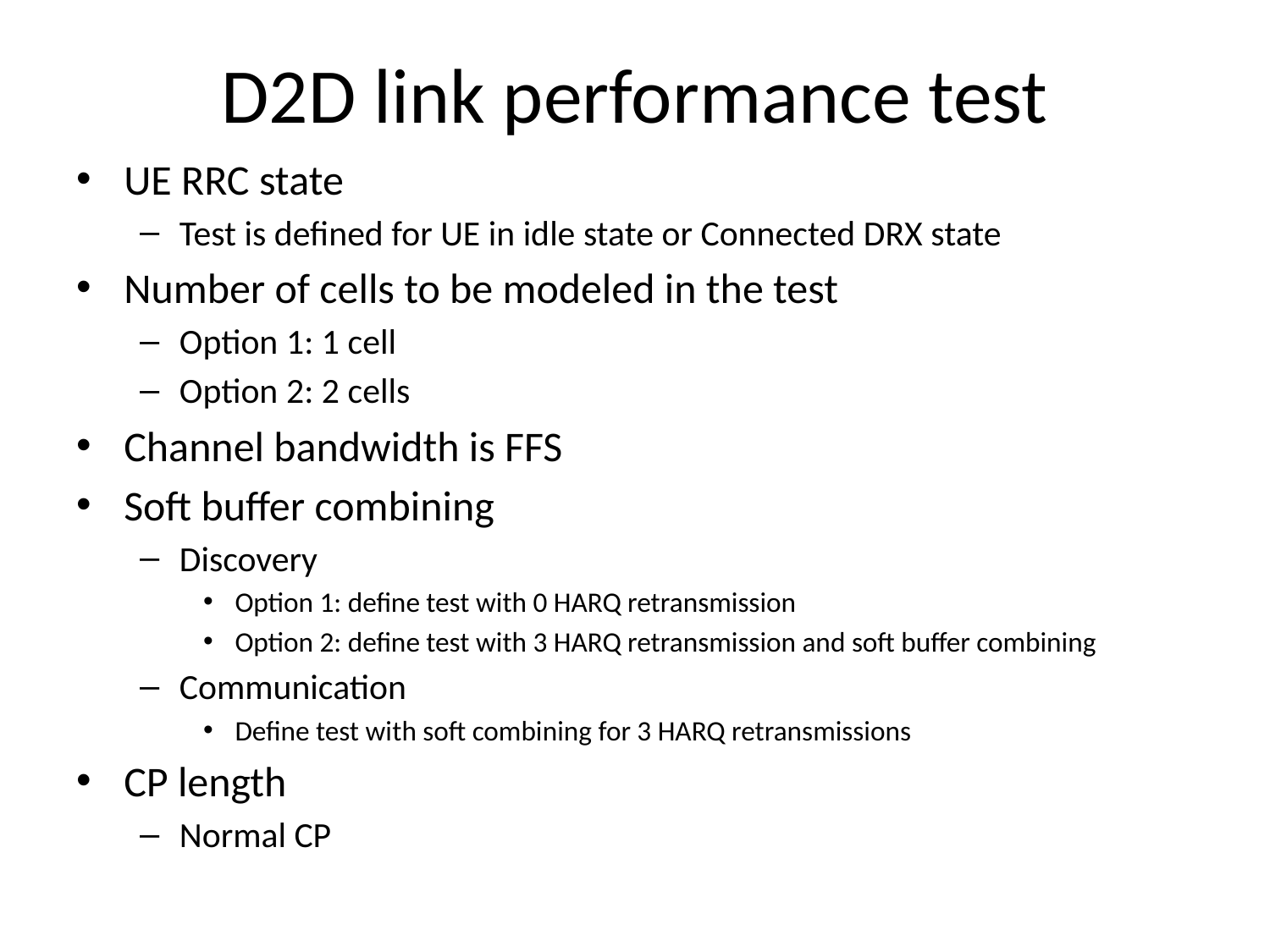

# D2D link performance test
UE RRC state
Test is defined for UE in idle state or Connected DRX state
Number of cells to be modeled in the test
Option 1: 1 cell
Option 2: 2 cells
Channel bandwidth is FFS
Soft buffer combining
Discovery
Option 1: define test with 0 HARQ retransmission
Option 2: define test with 3 HARQ retransmission and soft buffer combining
Communication
Define test with soft combining for 3 HARQ retransmissions
CP length
Normal CP